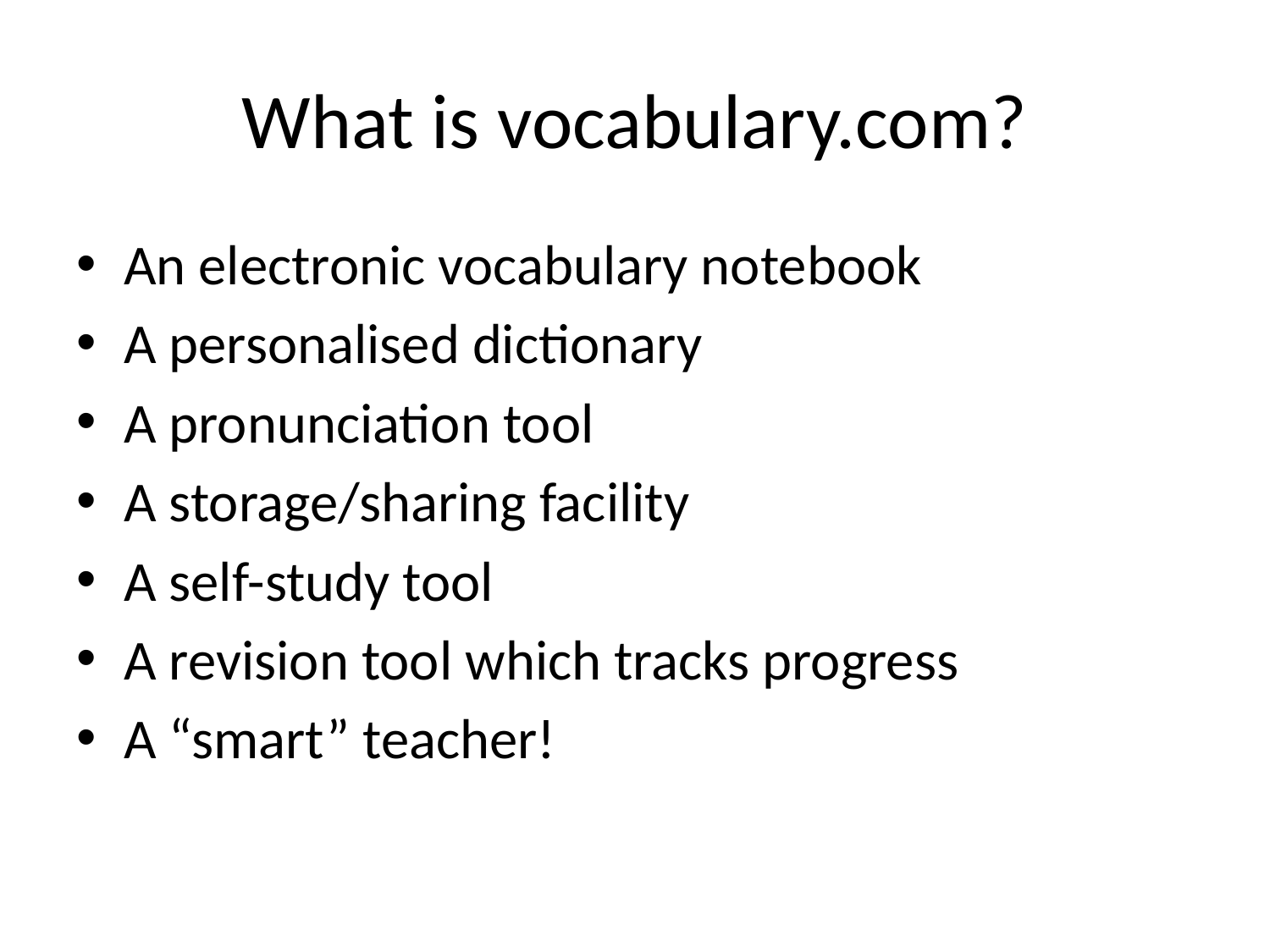

# What is vocabulary.com?
An electronic vocabulary notebook
A personalised dictionary
A pronunciation tool
A storage/sharing facility
A self-study tool
A revision tool which tracks progress
A “smart” teacher!